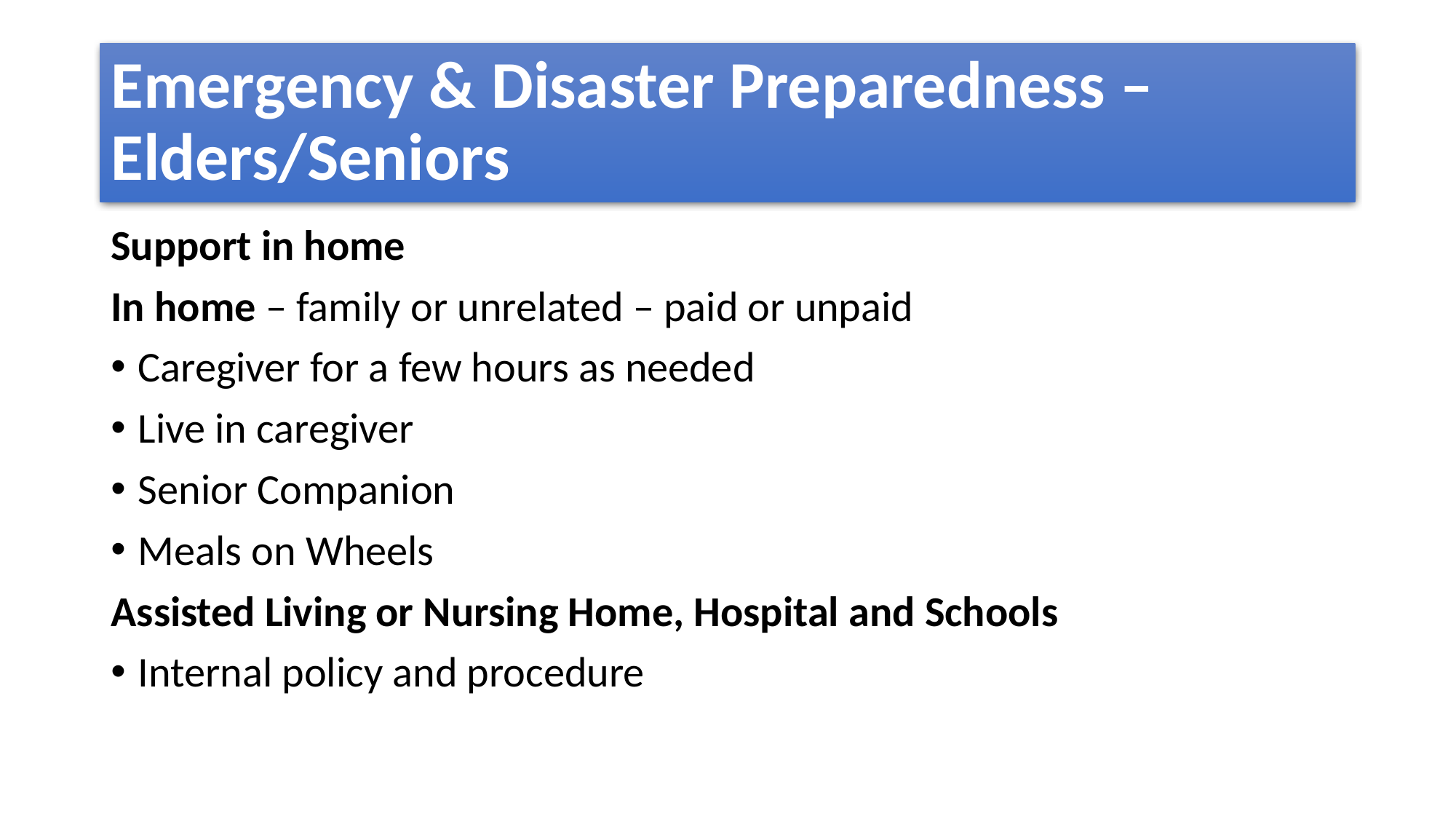

# Emergency & Disaster Preparedness – Elders/Seniors
Support in home
In home – family or unrelated – paid or unpaid
Caregiver for a few hours as needed
Live in caregiver
Senior Companion
Meals on Wheels
Assisted Living or Nursing Home, Hospital and Schools
Internal policy and procedure